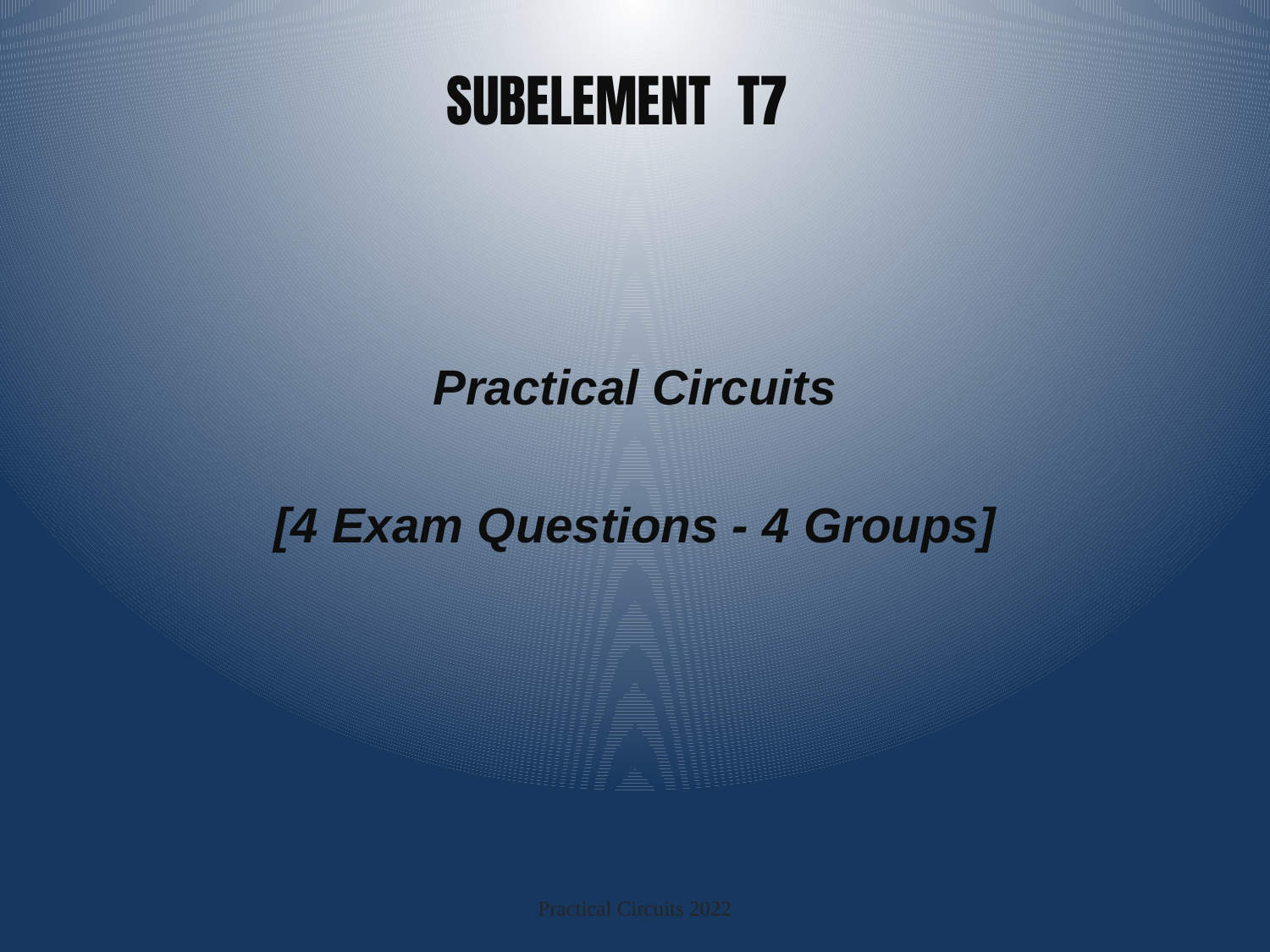

# SUBELEMENT  T7
Practical Circuits

[4 Exam Questions - 4 Groups]
Practical Circuits 2022